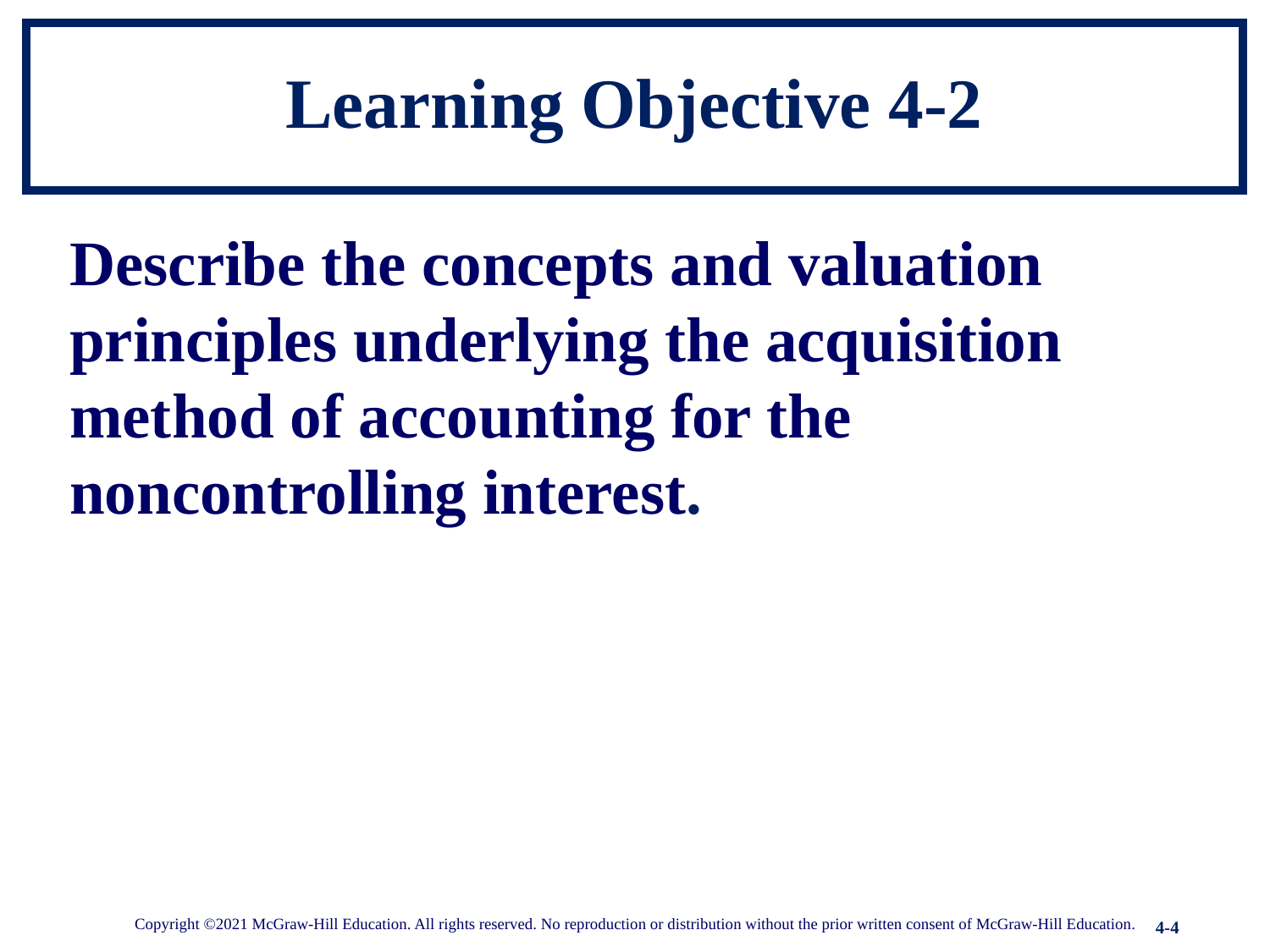

# Learning Objective 4-2
Describe the concepts and valuation principles underlying the acquisition method of accounting for the noncontrolling interest.
Copyright ©2021 McGraw-Hill Education. All rights reserved. No reproduction or distribution without the prior written consent of McGraw-Hill Education.
4-4